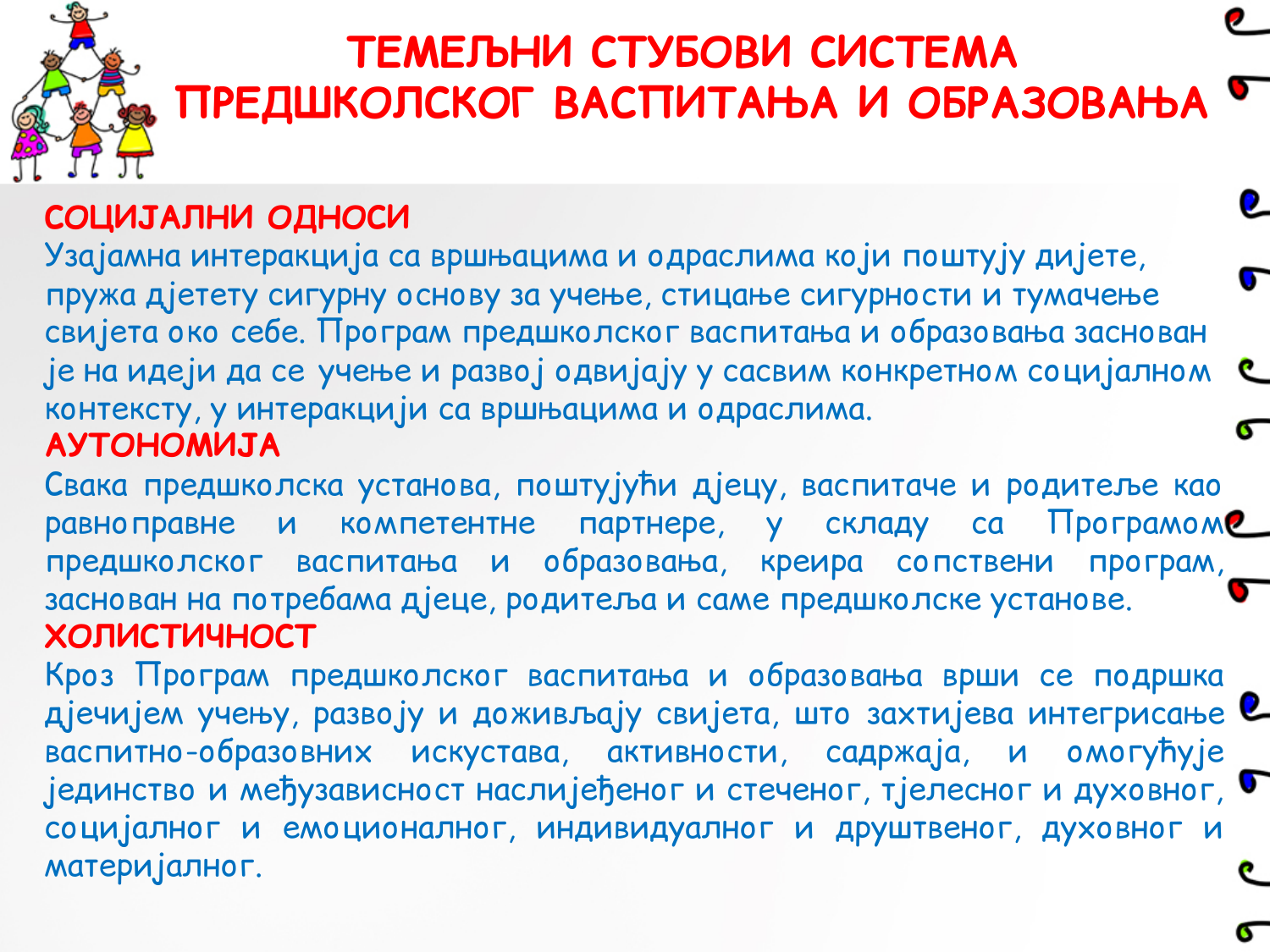

# ТЕМЕЉНИ СТУБОВИ СИСТЕМА ПРЕДШКОЛСКОГ ВАСПИТАЊА И ОБРАЗОВАЊА
СОЦИЈАЛНИ ОДНОСИ
Узајамна интеракција са вршњацима и одраслима који поштују дијете, пружа дјетету сигурну основу за учење, стицање сигурности и тумачење свијета око себе. Програм предшколског васпитања и образовања заснован је на идеји да се учење и развој одвијају у сасвим конкретном социјалном контексту, у интеракцији са вршњацима и одраслима.
АУТОНОМИЈА
Свака предшколска установа, поштујући дјецу, васпитаче и родитеље као равноправне и компетентне партнере, у складу са Програмом предшколског васпитања и образовања, креира сопствени програм, заснован на потребама дјеце, родитеља и саме предшколске установе.
ХОЛИСТИЧНОСТ
Кроз Програм предшколског васпитања и образовања врши се подршка дјечијем учењу, развоју и доживљају свијета, што захтијева интегрисање васпитно-образовних искустава, активности, садржаја, и омогућује јединство и међузависност наслијеђеног и стеченог, тјелесног и духовног, социјалног и емоционалног, индивидуалног и друштвеног, духовног и материјалног.